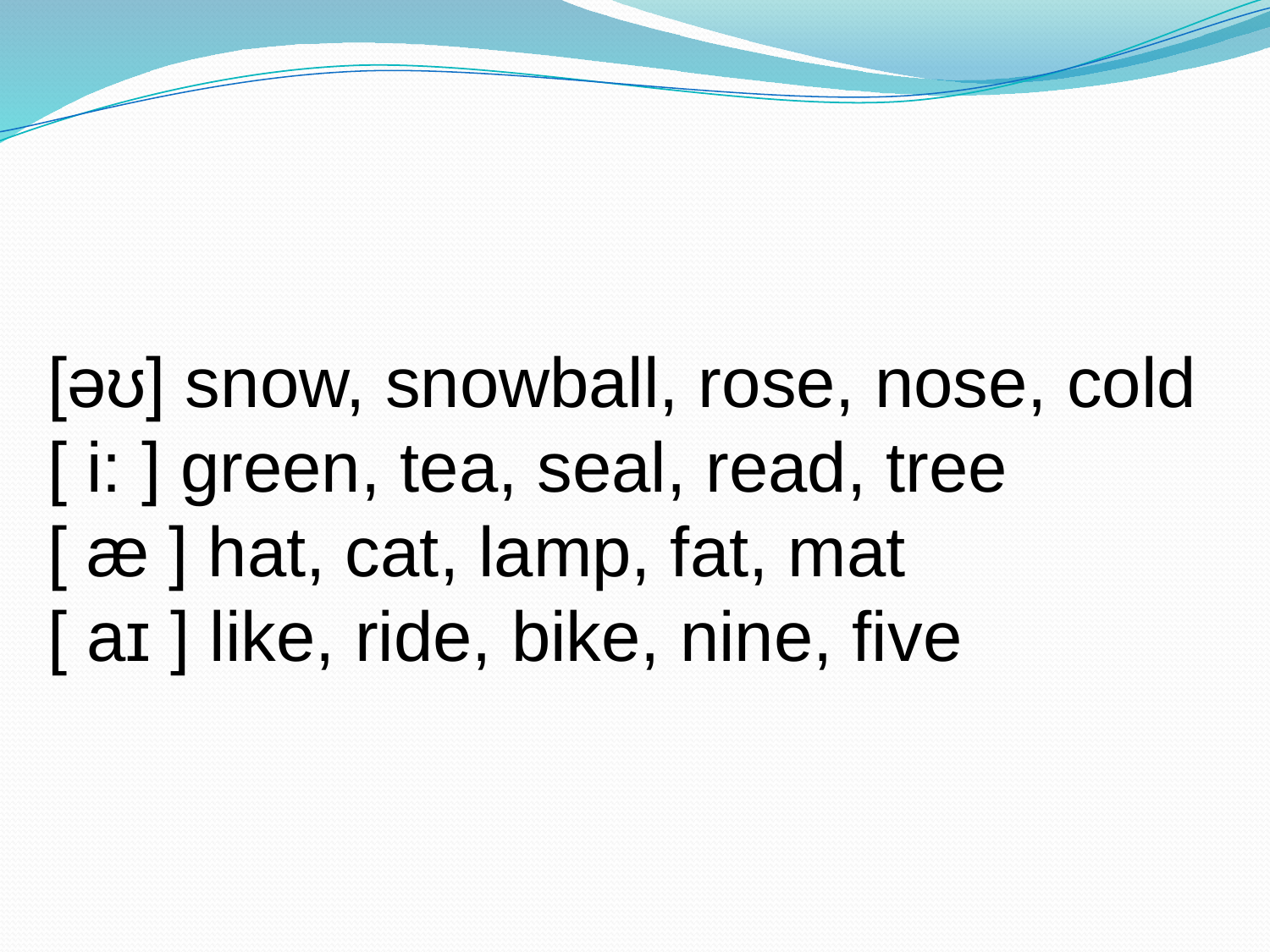

[əʊ] snow, snowball, rose, nose, cold
[ i: ] green, tea, seal, read, tree
[ æ ] hat, cat, lamp, fat, mat
[ aɪ ] like, ride, bike, nine, five